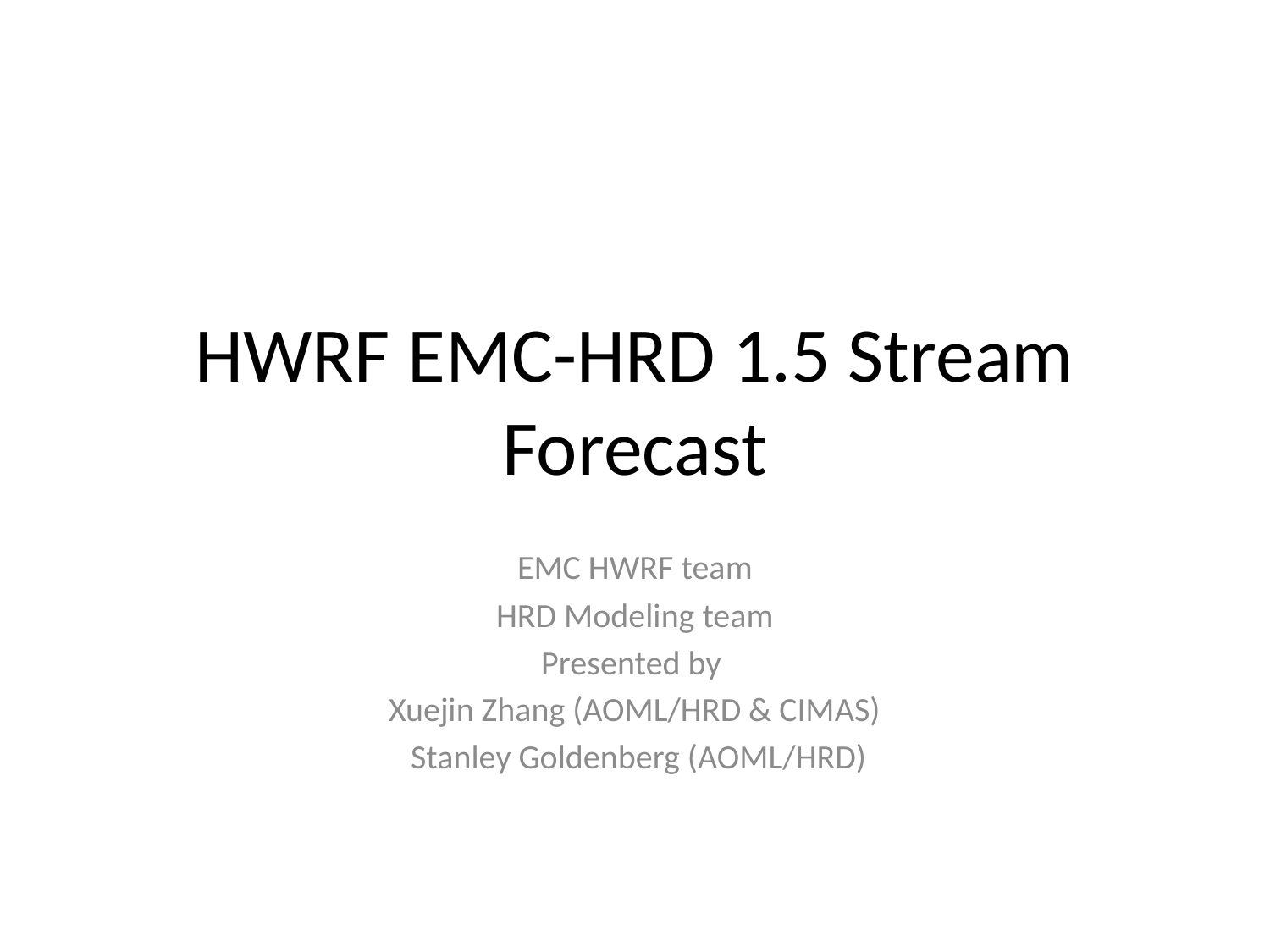

# HWRF EMC-HRD 1.5 Stream Forecast
EMC HWRF team
HRD Modeling team
Presented by
Xuejin Zhang (AOML/HRD & CIMAS)
 Stanley Goldenberg (AOML/HRD)